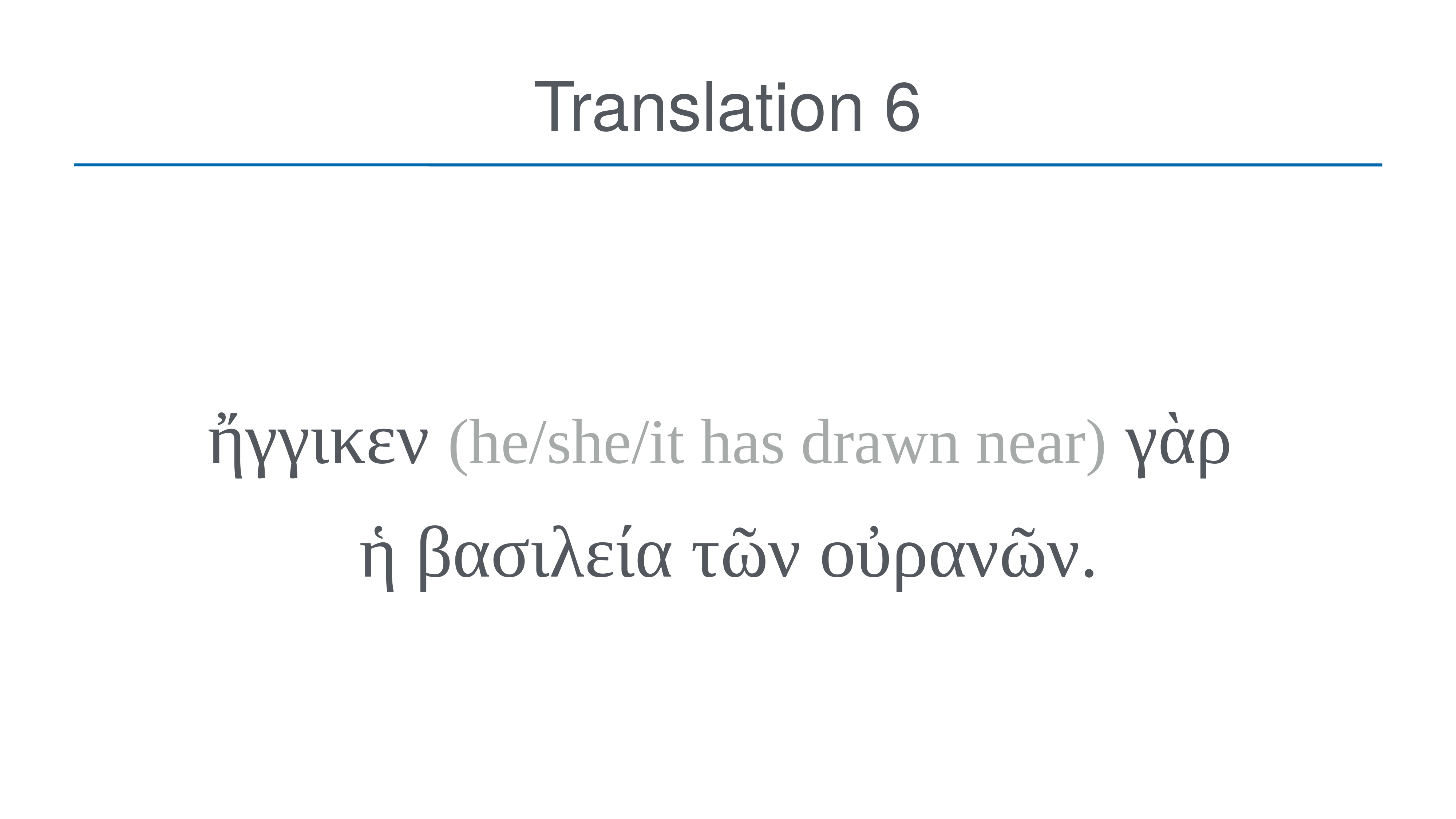

# Translation 6
ἤγγικεν (he/she/it has drawn near) γὰρ
ἡ βασιλεία τῶν οὐρανῶν.